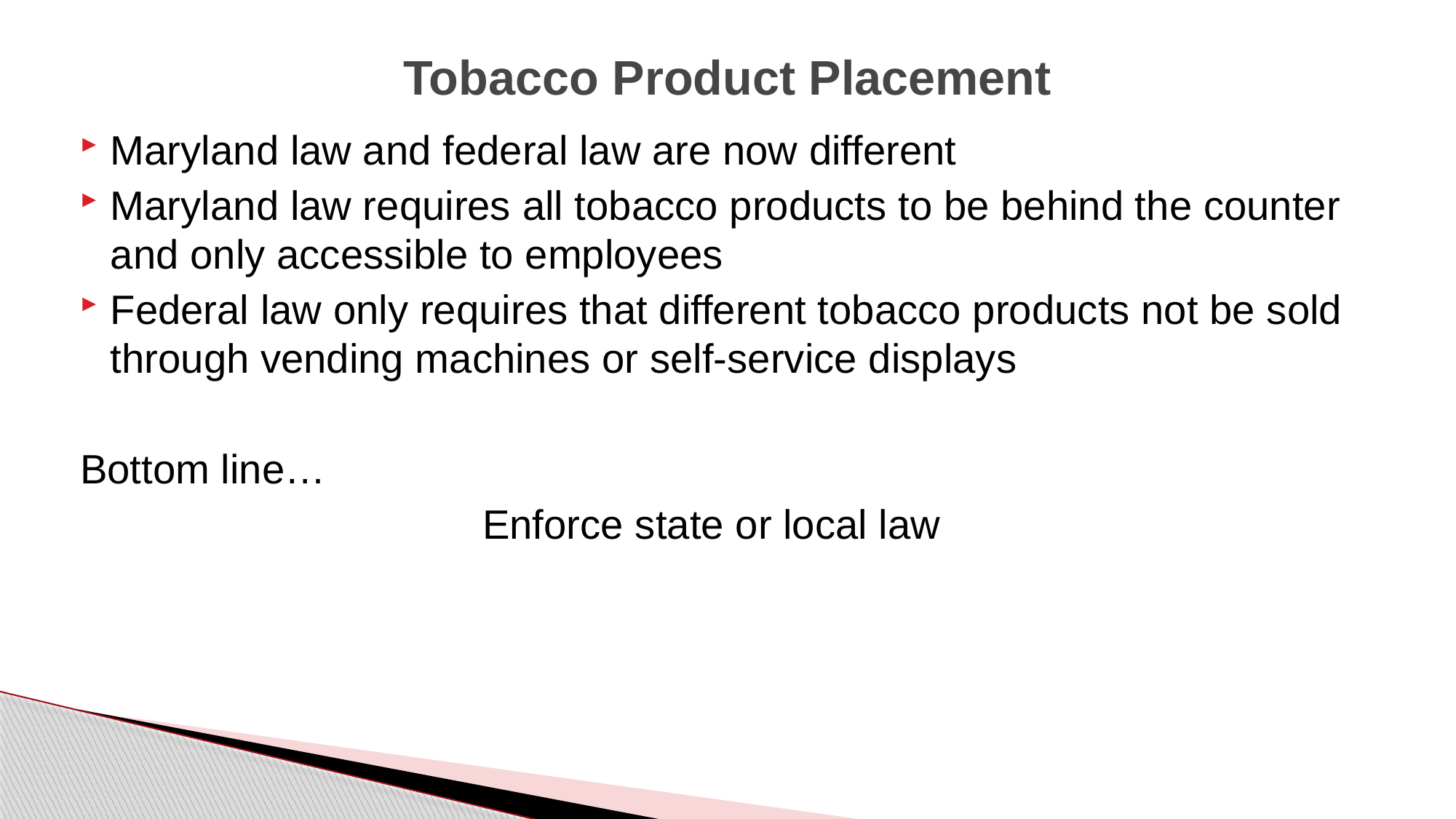

# Tobacco Product Placement
Maryland law and federal law are now different
Maryland law requires all tobacco products to be behind the counter and only accessible to employees
Federal law only requires that different tobacco products not be sold through vending machines or self-service displays

Bottom line…
Enforce state or local law